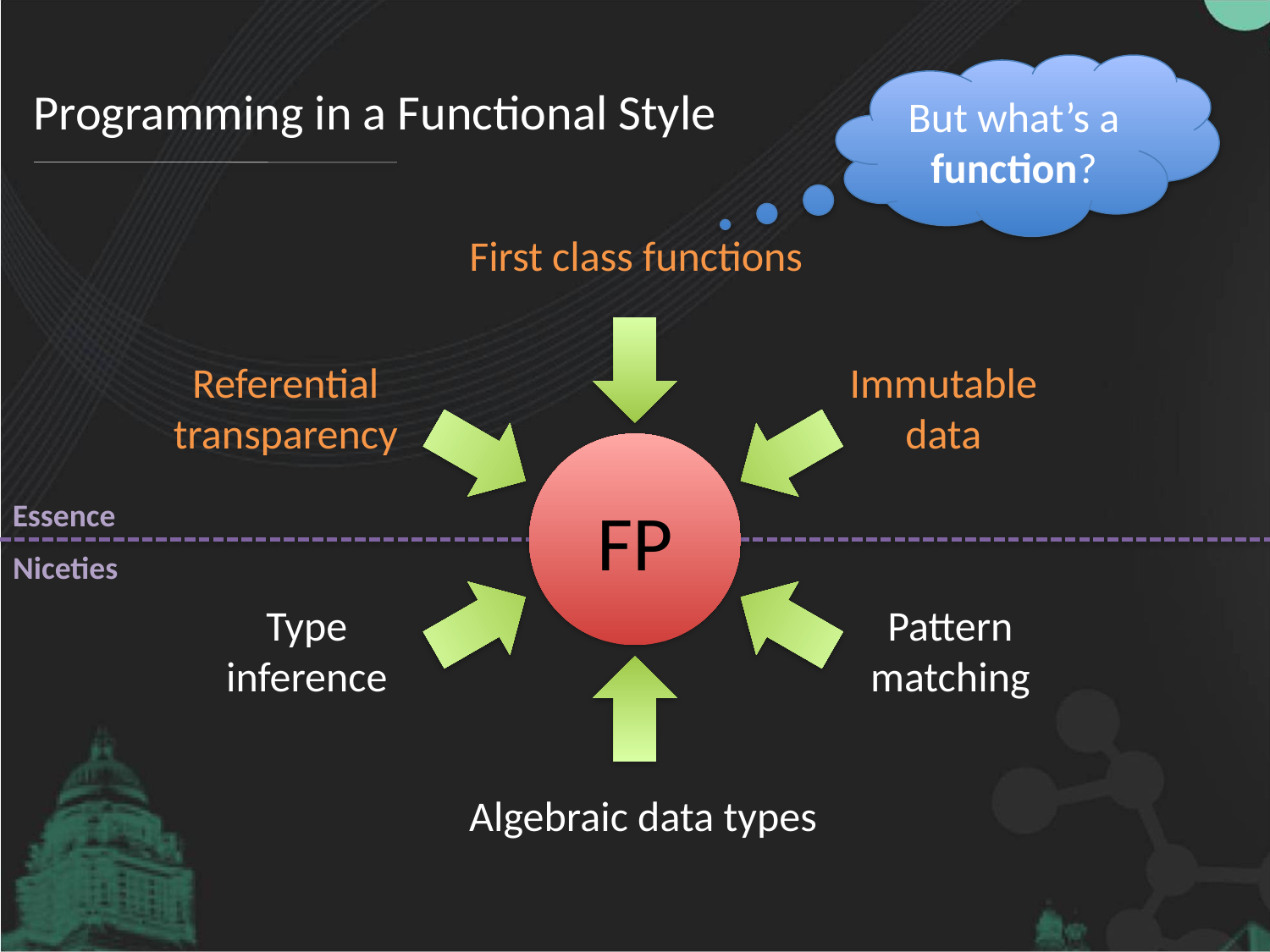

# Programming in a Functional Style
But what’s a function?
First class functions

Referential
transparency
Immutable
data

FP
Essence
Niceties

Type
inference
Pattern
matching

Algebraic data types